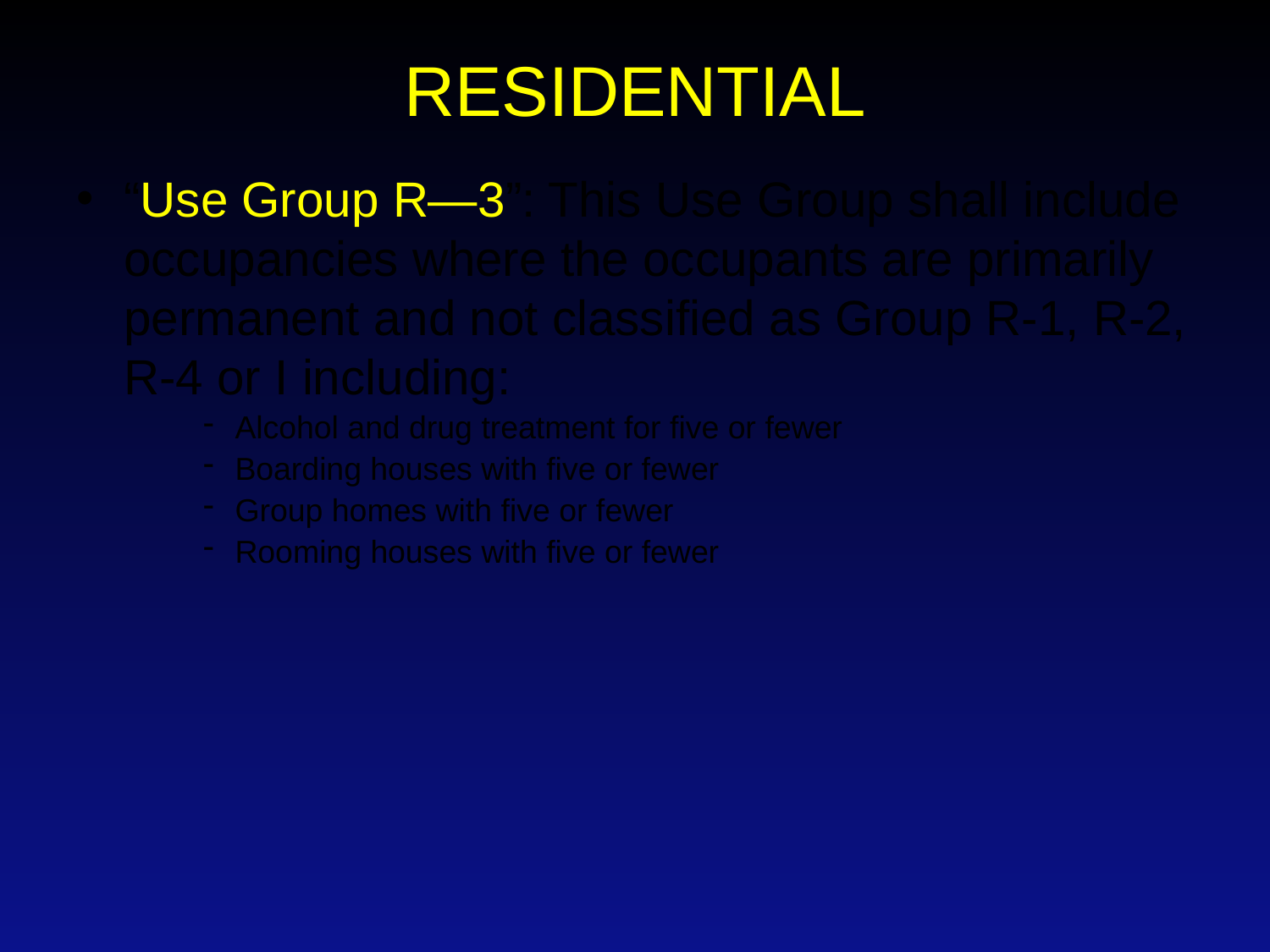

# RESIDENTIAL
“Use Group R—3”: This Use Group shall include occupancies where the occupants are primarily permanent and not classified as Group R-1, R-2, R-4 or I including:
Alcohol and drug treatment for five or fewer
Boarding houses with five or fewer
Group homes with five or fewer
Rooming houses with five or fewer